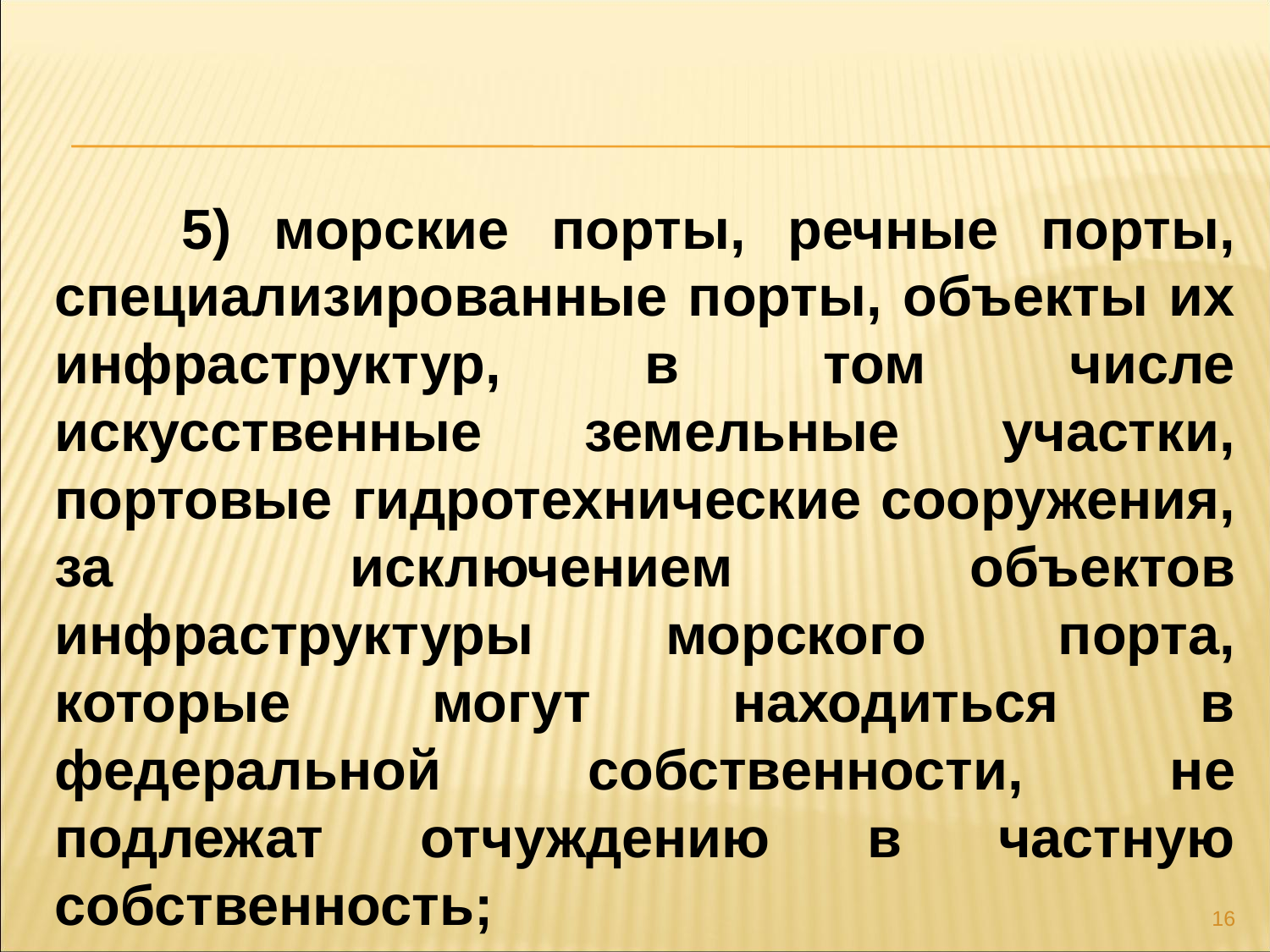

5) морские порты, речные порты, специализированные порты, объекты их инфраструктур, в том числе искусственные земельные участки, портовые гидротехнические сооружения, за исключением объектов инфраструктуры морского порта, которые могут находиться в федеральной собственности, не подлежат отчуждению в частную собственность;
16